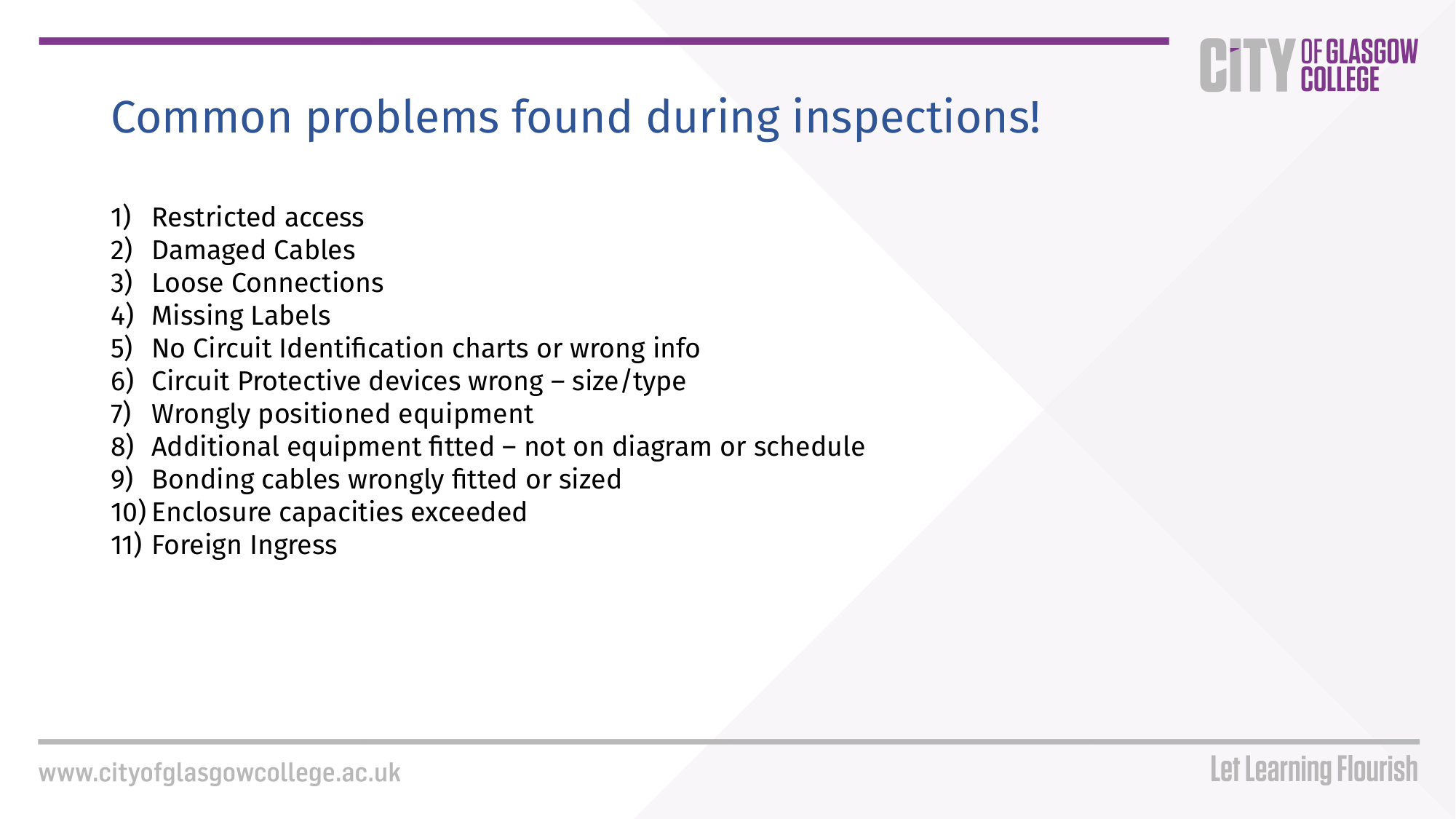

# Common problems found during inspections!

​
Restricted access​
Damaged Cables​
Loose Connections​
Missing Labels​
No Circuit Identification charts or wrong info​
Circuit Protective devices wrong – size/type​
Wrongly positioned equipment​
Additional equipment fitted – not on diagram or schedule​
Bonding cables wrongly fitted or sized​
Enclosure capacities exceeded
Foreign Ingress
​